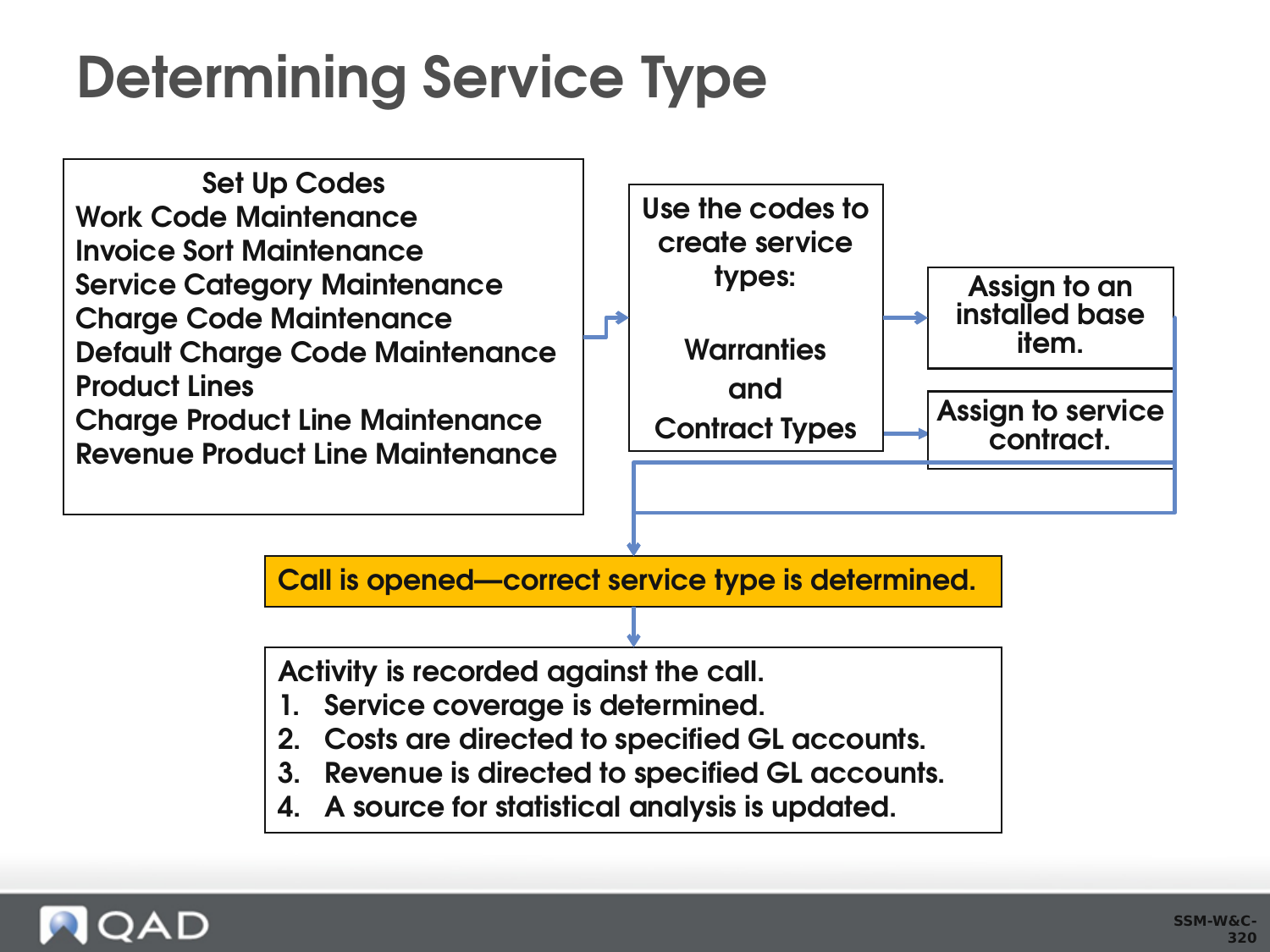

# Determining Service Type
	Set Up Codes
Work Code Maintenance
Invoice Sort Maintenance
Service Category Maintenance
Charge Code Maintenance
Default Charge Code Maintenance
Product Lines
Charge Product Line Maintenance
Revenue Product Line Maintenance
Use the codes to create service types:

Warranties
and
Contract Types
Assign to an installed base item.
Assign to service contract.

Call is opened—correct service type is determined.
Activity is recorded against the call.
1.	Service coverage is determined.
2.	Costs are directed to specified GL accounts.
3.	Revenue is directed to specified GL accounts.
4.	A source for statistical analysis is updated.
SSM-W&C-320